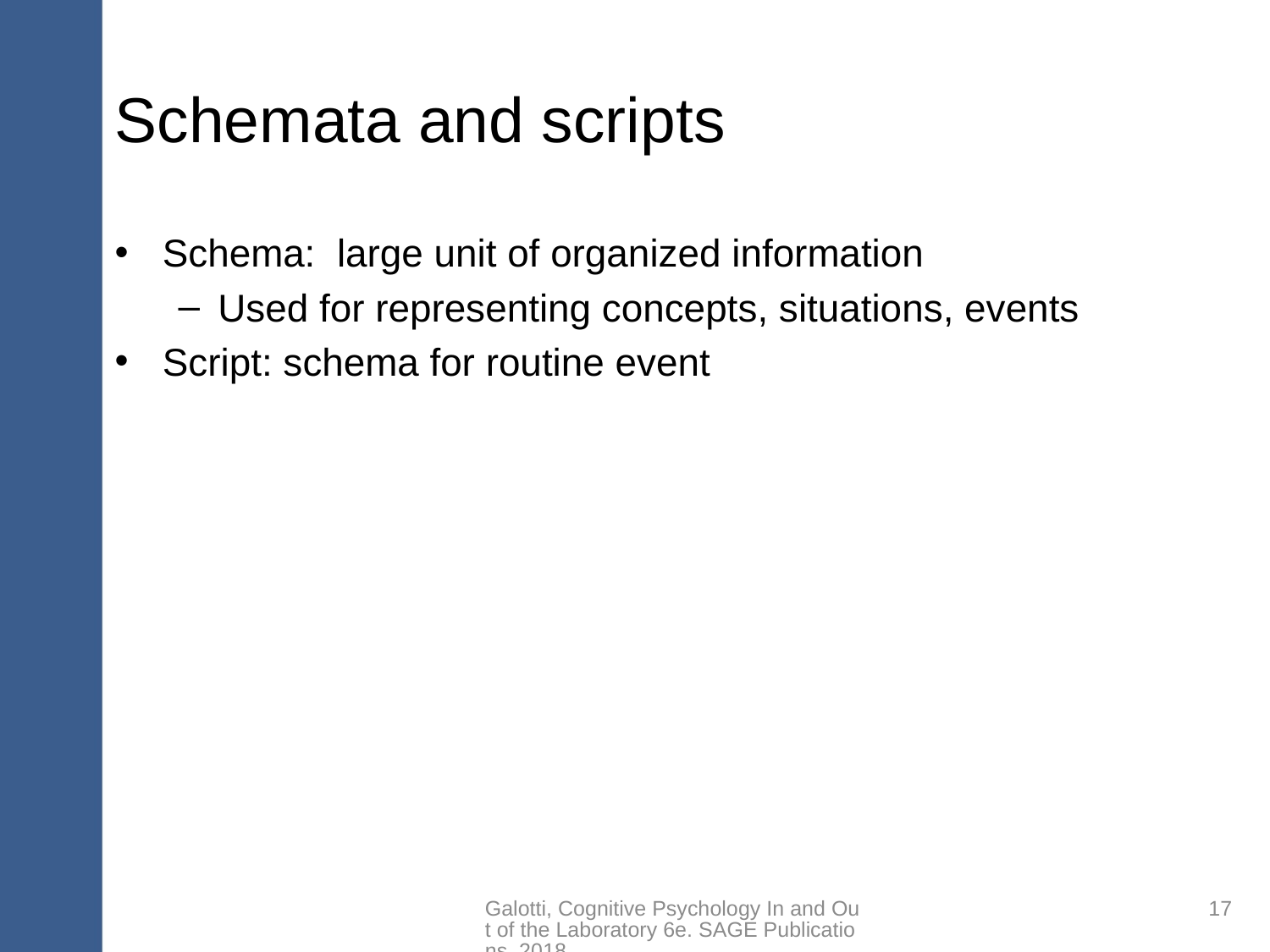

# Schemata and scripts
Schema:  large unit of organized information
Used for representing concepts, situations, events
Script: schema for routine event
Galotti, Cognitive Psychology In and Out of the Laboratory 6e. SAGE Publications, 2018.
17